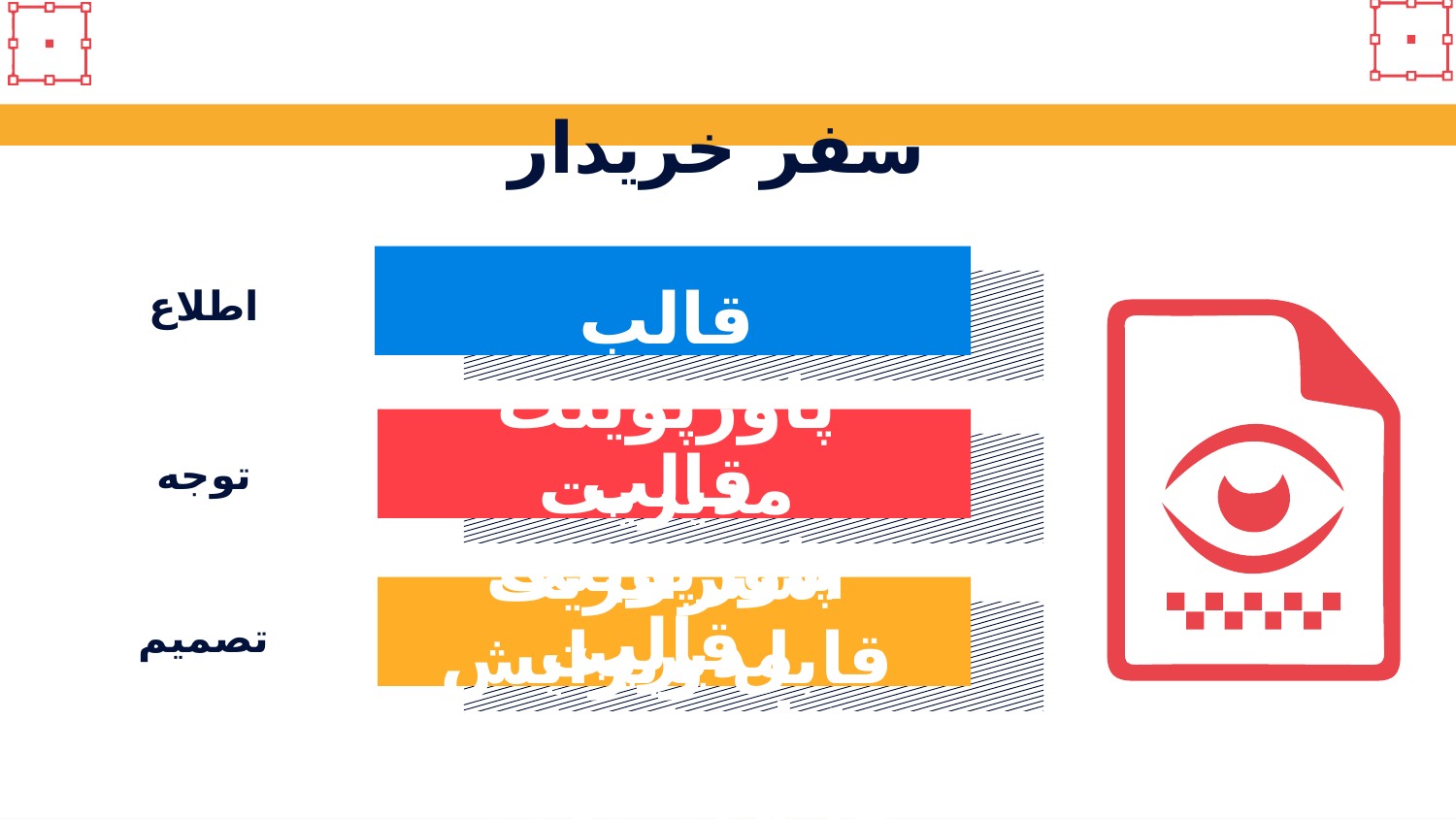

# سفر خریدار

قالب پاورپوینت مدیریت استراتژیک قابل ویرایش می باشد
اطلاع

قالب پاورپوینت مدیریت استراتژیک قابل ویرایش می باشد

توجه

قالب پاورپوینت مدیریت استراتژیک قابل ویرایش می باشد
تصمیم